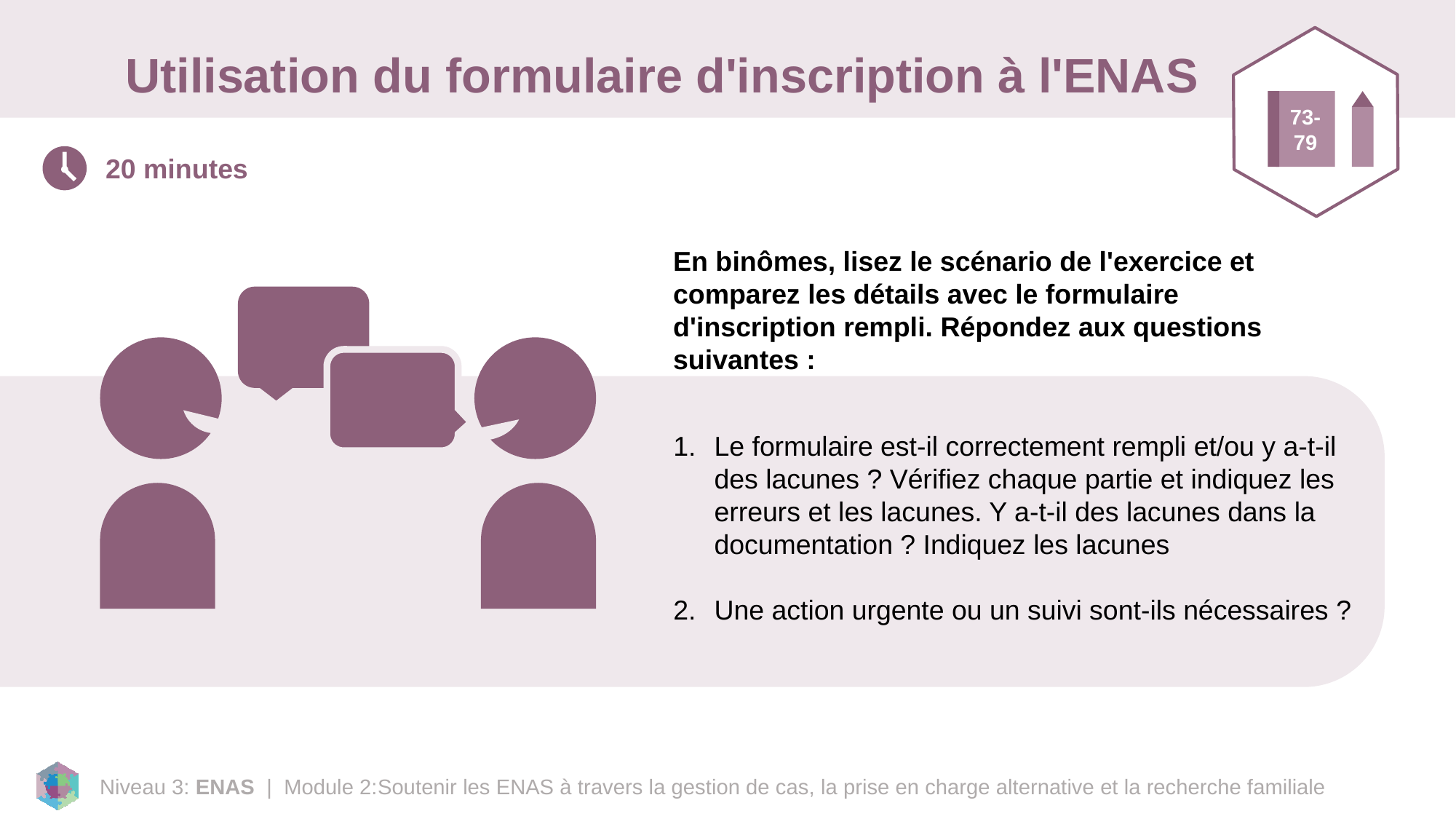

# Utilisation du formulaire d'inscription à l'ENAS

73-79

20 minutes

En binômes, lisez le scénario de l'exercice et comparez les détails avec le formulaire d'inscription rempli. Répondez aux questions suivantes :

Le formulaire est-il correctement rempli et/ou y a-t-il des lacunes ? Vérifiez chaque partie et indiquez les erreurs et les lacunes. Y a-t-il des lacunes dans la documentation ? Indiquez les lacunes

Une action urgente ou un suivi sont-ils nécessaires ?